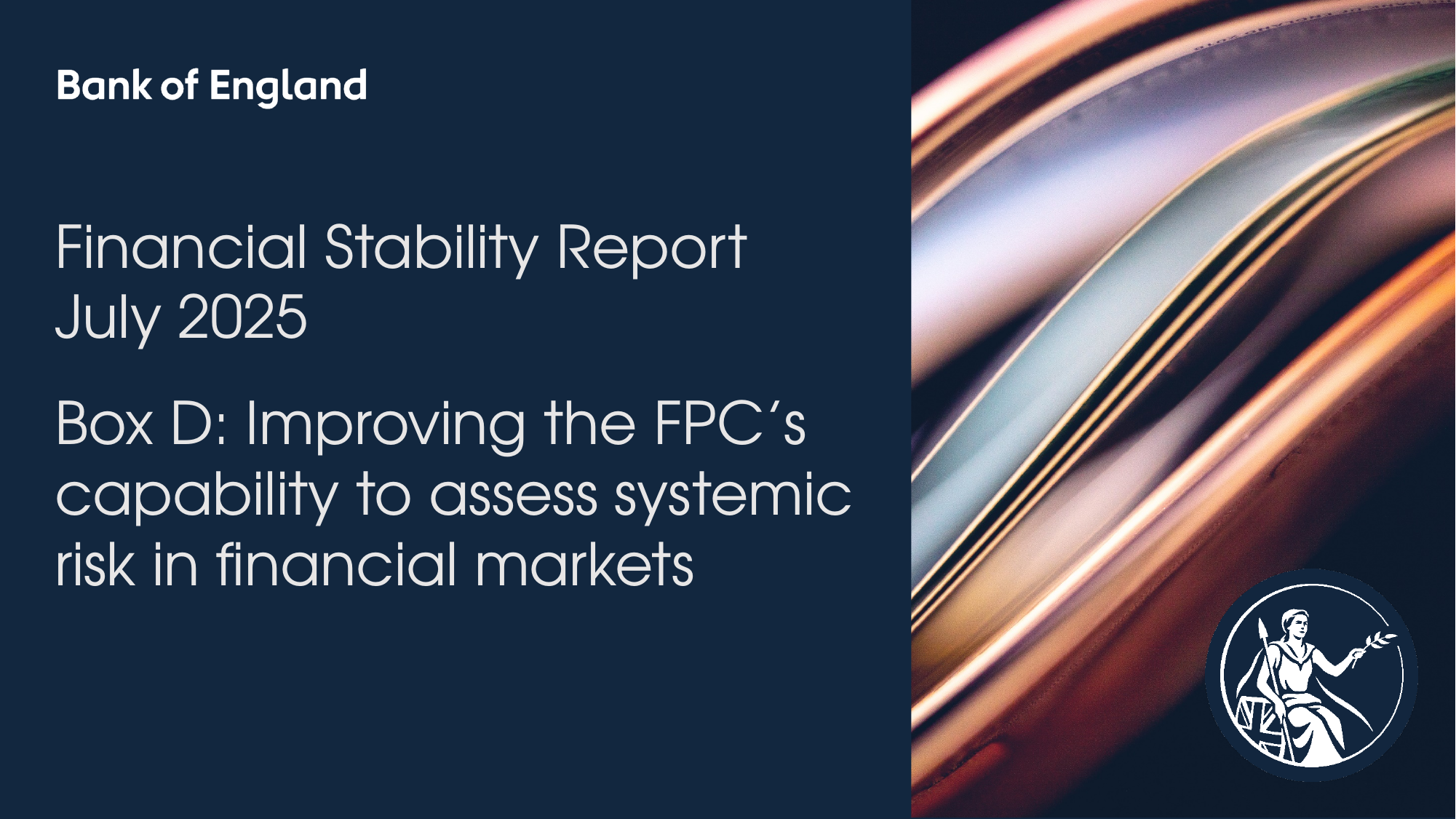

Financial Stability Report
July 2025ox
Box D: Improving the FPC’s capability to assess systemic risk in financial markets